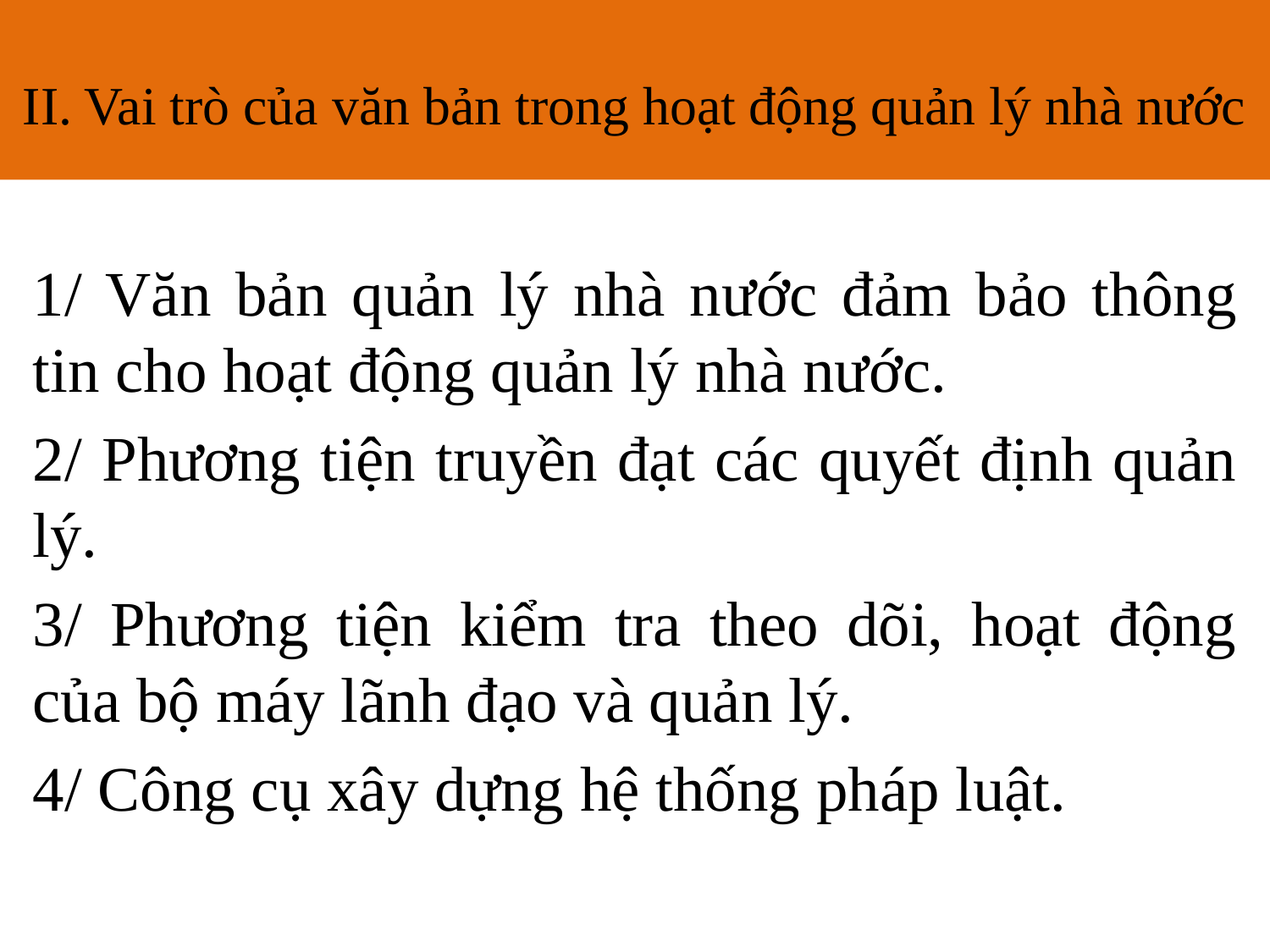

II. Vai trò của văn bản trong hoạt động quản lý nhà nước

# II. Vai trò của văn bản trong hoạt động quản lý nhà nước
1/ Văn bản quản lý nhà nước đảm bảo thông tin cho hoạt động quản lý nhà nước.
2/ Phương tiện truyền đạt các quyết định quản lý.
3/ Phương tiện kiểm tra theo dõi, hoạt động của bộ máy lãnh đạo và quản lý.
4/ Công cụ xây dựng hệ thống pháp luật.